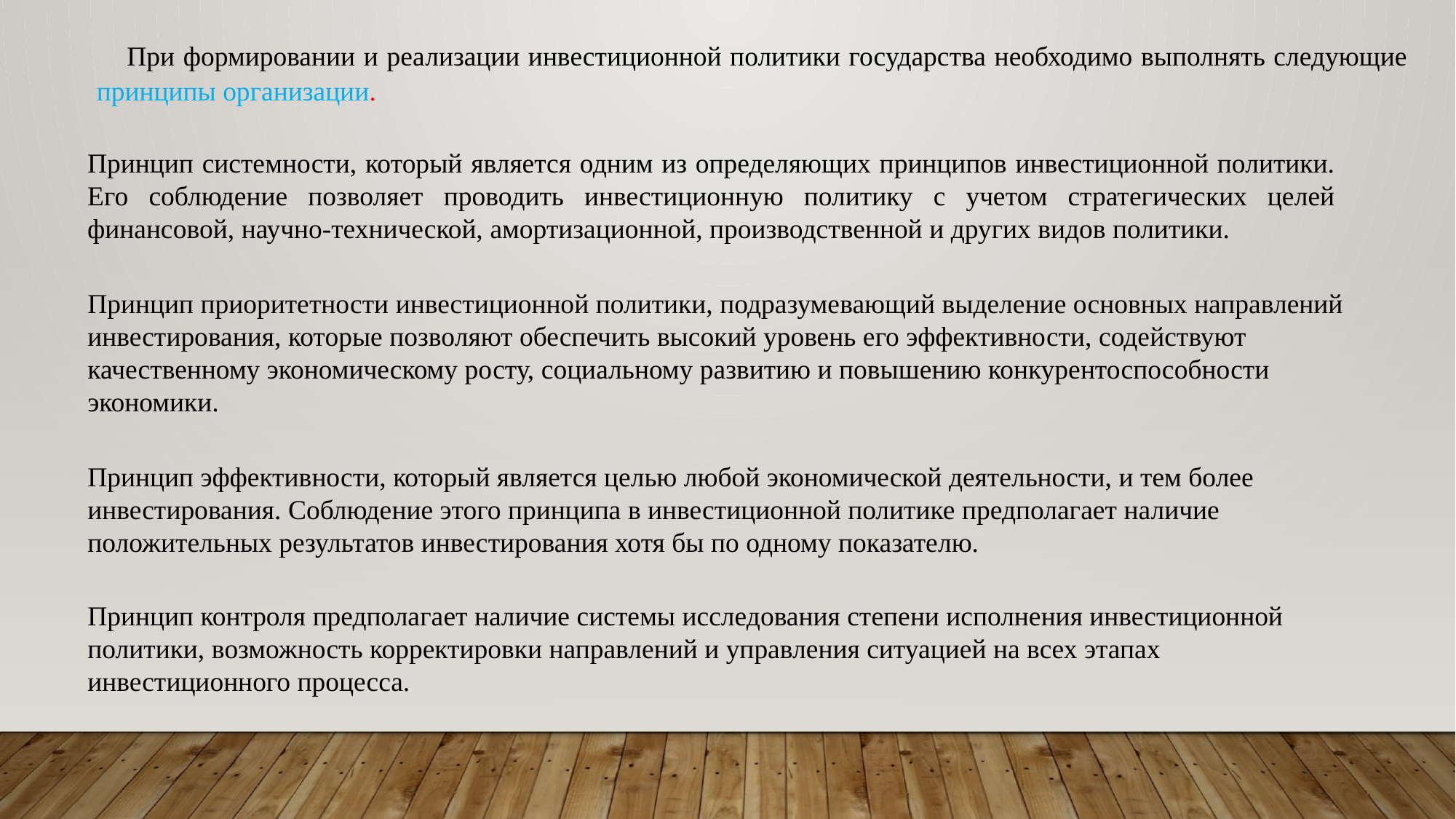

При формировании и реализации инвестиционной политики государства необходимо выполнять следующие принципы организации.
Принцип системности, который является одним из определяющих принципов инвестиционной политики. Его соблюдение позволяет проводить инвестиционную политику с учетом стратегических целей финансовой, научно-технической, амортизационной, производственной и других видов политики.
Принцип приоритетности инвестиционной политики, подразумевающий выделение основных направлений инвестирования, которые позволяют обеспечить высокий уровень его эффективности, содействуют качественному экономическому росту, социальному развитию и повышению конкурентоспособности экономики.
Принцип эффективности, который является целью любой экономической деятельности, и тем более инвестирования. Соблюдение этого принципа в инвестиционной политике предполагает наличие положительных результатов инвестирования хотя бы по одному показателю.
Принцип контроля предполагает наличие системы исследования степени исполнения инвестиционной политики, возможность корректировки направлений и управления ситуацией на всех этапах инвестиционного процесса.